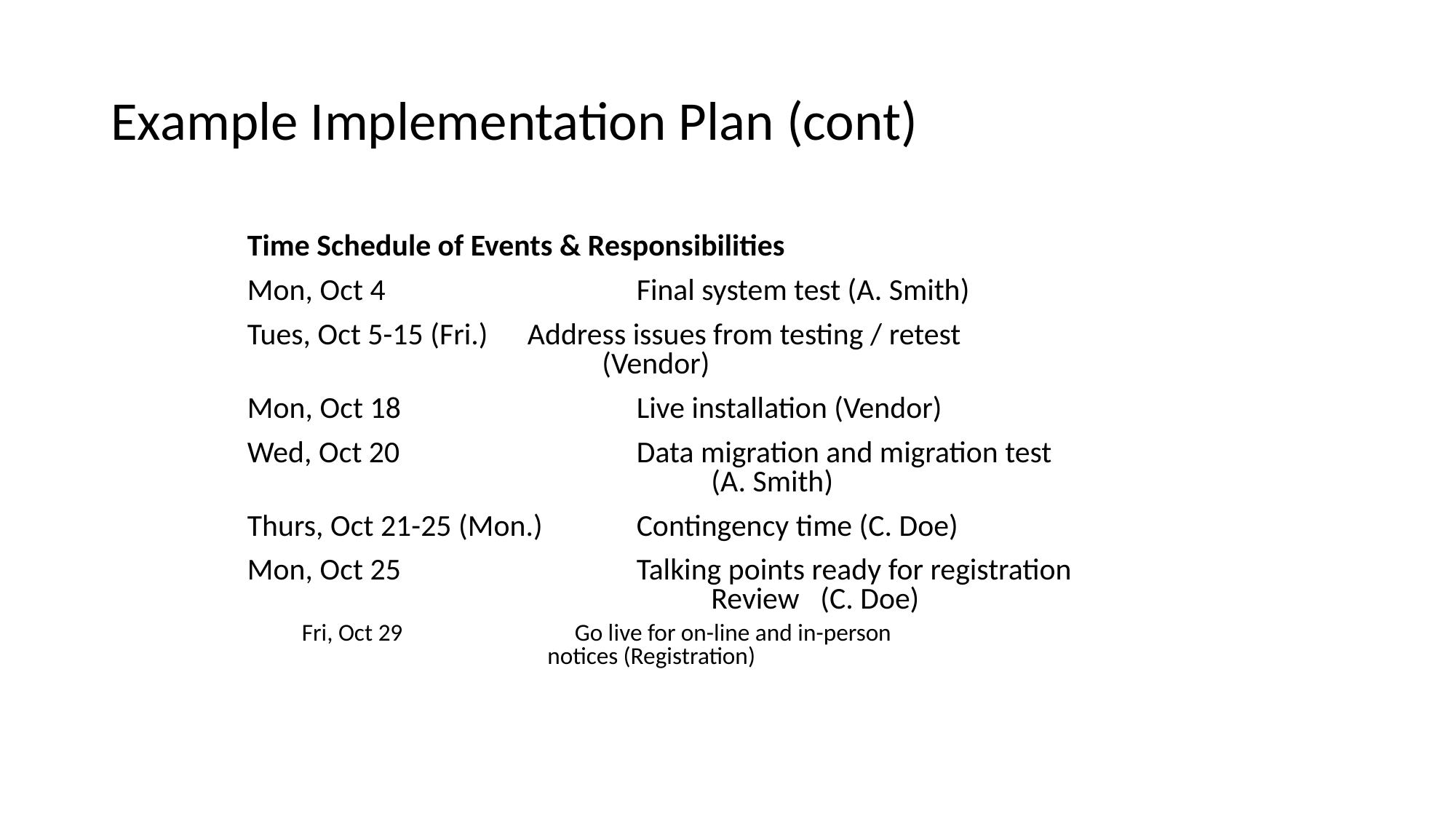

# Example Implementation Plan (cont)
Time Schedule of Events & Responsibilities
Mon, Oct 4		     Final system test (A. Smith)
Tues, Oct 5-15 (Fri.)	     Address issues from testing / retest					(Vendor)
Mon, Oct 18		     Live installation (Vendor)
Wed, Oct 20		     Data migration and migration test					(A. Smith)
Thurs, Oct 21-25 (Mon.)	     Contingency time (C. Doe)
Mon, Oct 25		     Talking points ready for registration 					Review	(C. Doe)
Fri, Oct 29		     Go live for on-line and in-person 					notices (Registration)